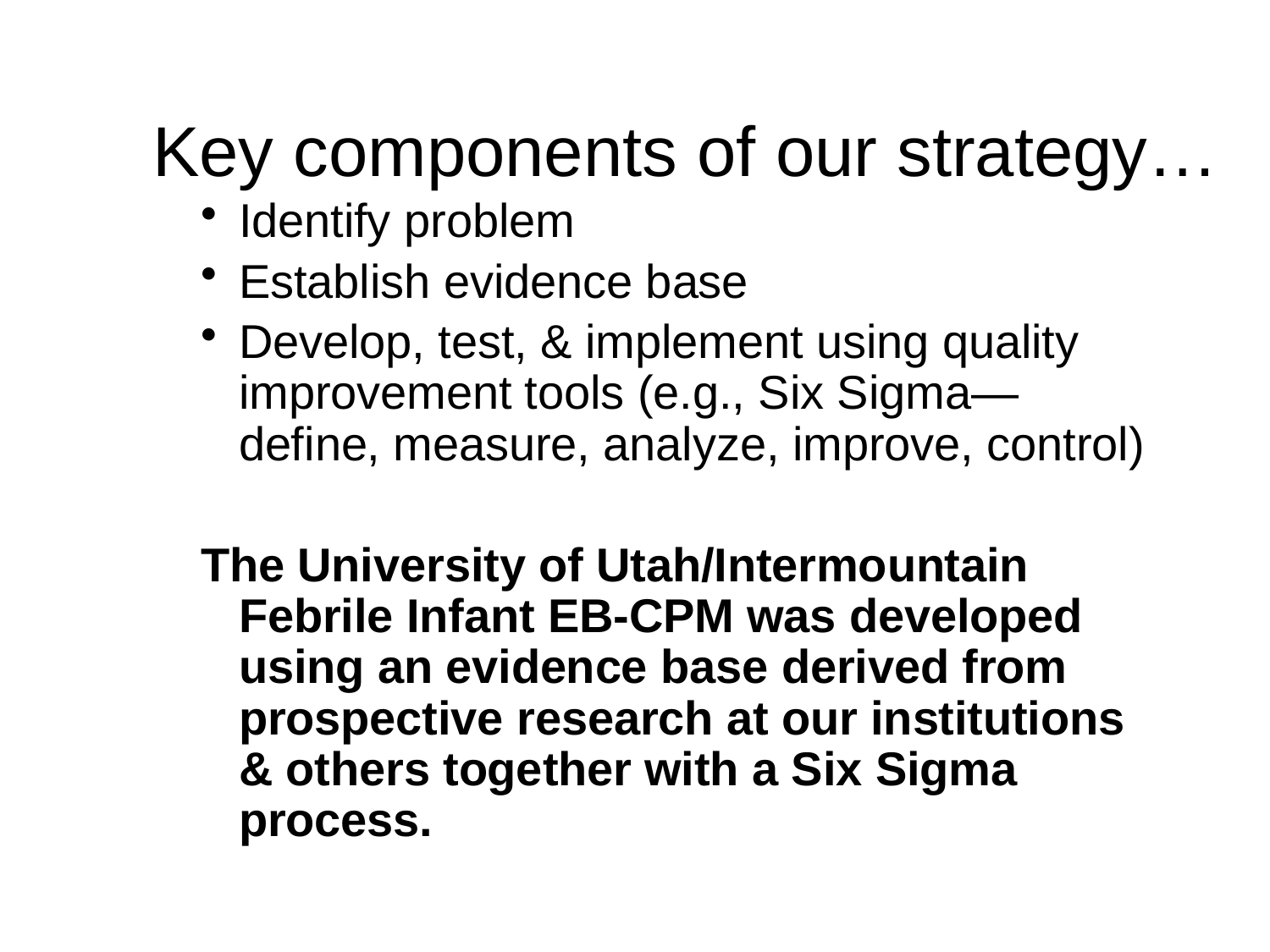

Key components of our strategy…
Identify problem
Establish evidence base
Develop, test, & implement using quality improvement tools (e.g., Six Sigma—define, measure, analyze, improve, control)

The University of Utah/Intermountain Febrile Infant EB-CPM was developed using an evidence base derived from prospective research at our institutions & others together with a Six Sigma process.